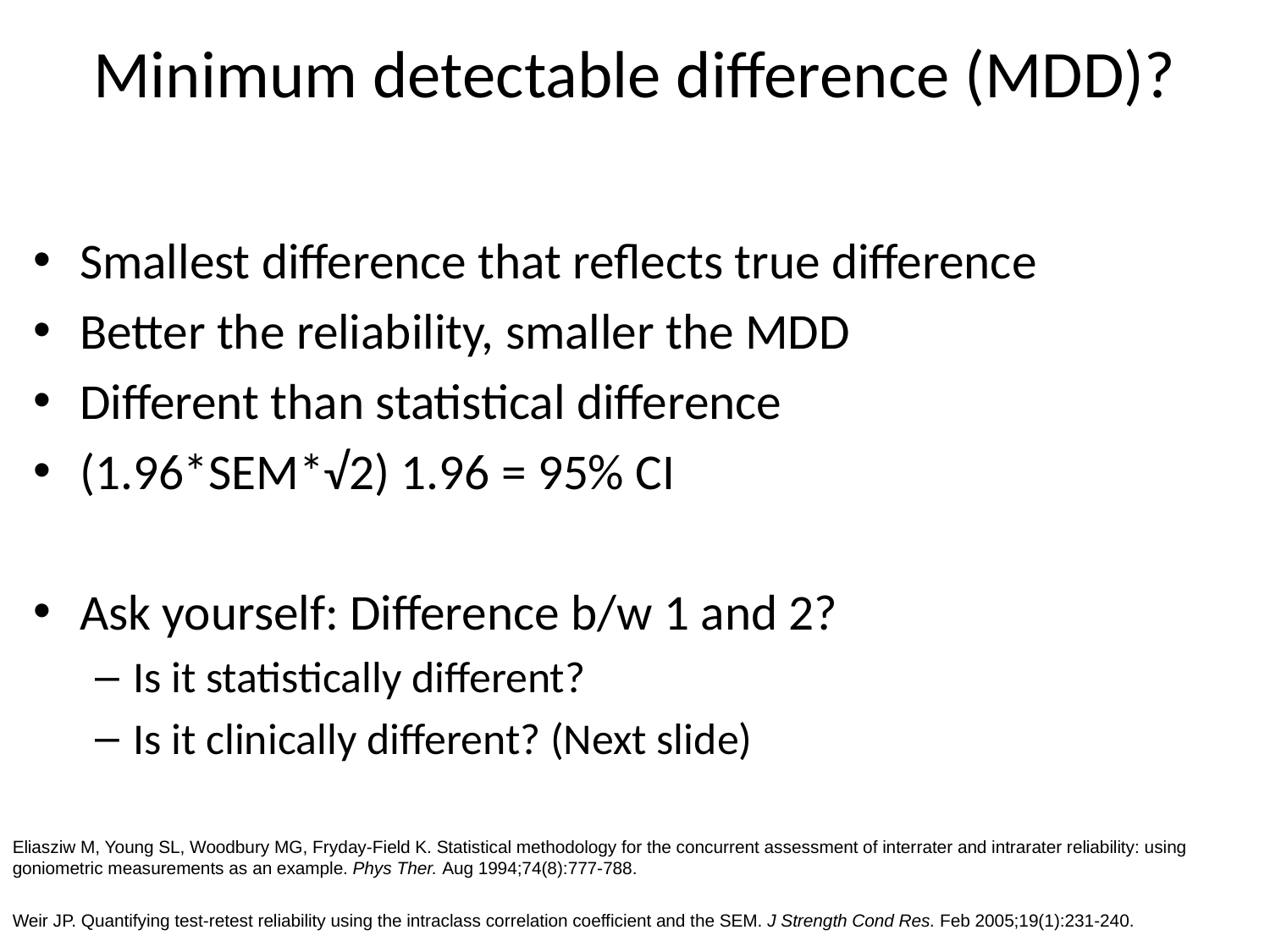

# Minimum detectable difference (MDD)?
Smallest difference that reflects true difference
Better the reliability, smaller the MDD
Different than statistical difference
(1.96*SEM*√2) 1.96 = 95% CI

Ask yourself: Difference b/w 1 and 2?
Is it statistically different?
Is it clinically different? (Next slide)

Eliasziw M, Young SL, Woodbury MG, Fryday-Field K. Statistical methodology for the concurrent assessment of interrater and intrarater reliability: using goniometric measurements as an example. Phys Ther. Aug 1994;74(8):777-788.
Weir JP. Quantifying test-retest reliability using the intraclass correlation coefficient and the SEM. J Strength Cond Res. Feb 2005;19(1):231-240.